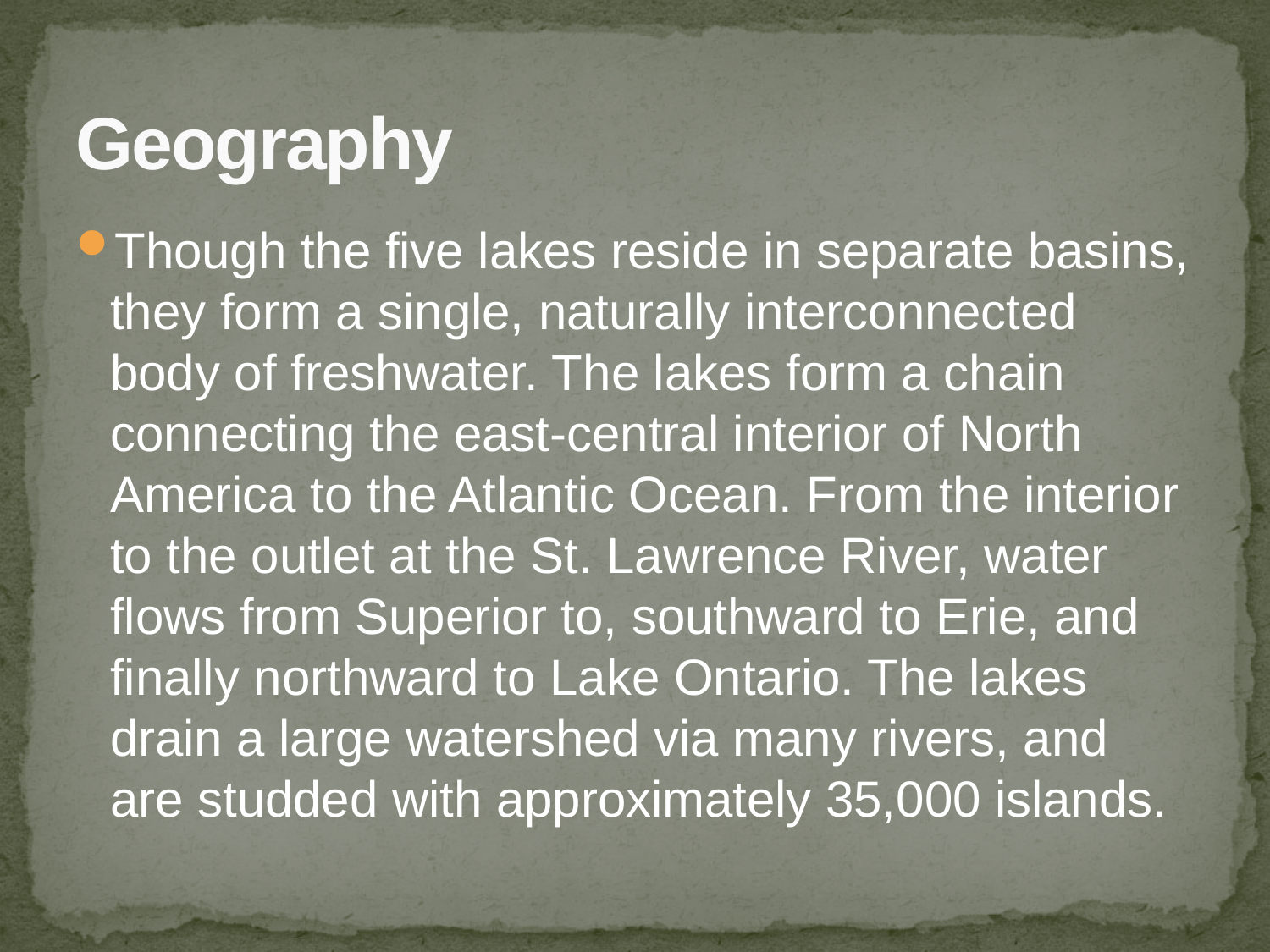

# Geography
Though the five lakes reside in separate basins, they form a single, naturally interconnected body of freshwater. The lakes form a chain connecting the east-central interior of North America to the Atlantic Ocean. From the interior to the outlet at the St. Lawrence River, water flows from Superior to, southward to Erie, and finally northward to Lake Ontario. The lakes drain a large watershed via many rivers, and are studded with approximately 35,000 islands.